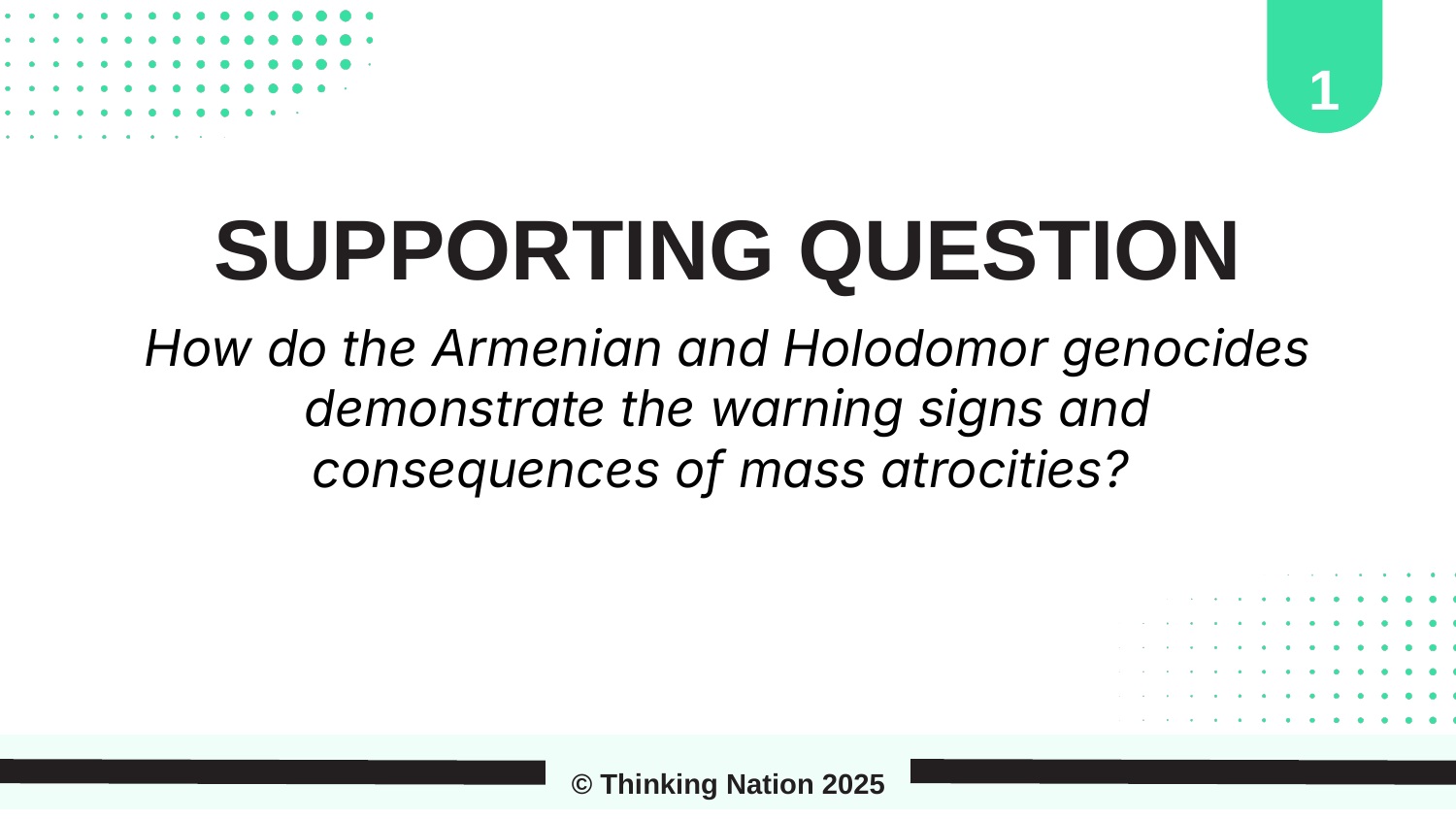

1
SUPPORTING QUESTION
How do the Armenian and Holodomor genocides demonstrate the warning signs and consequences of mass atrocities?

© Thinking Nation 2025